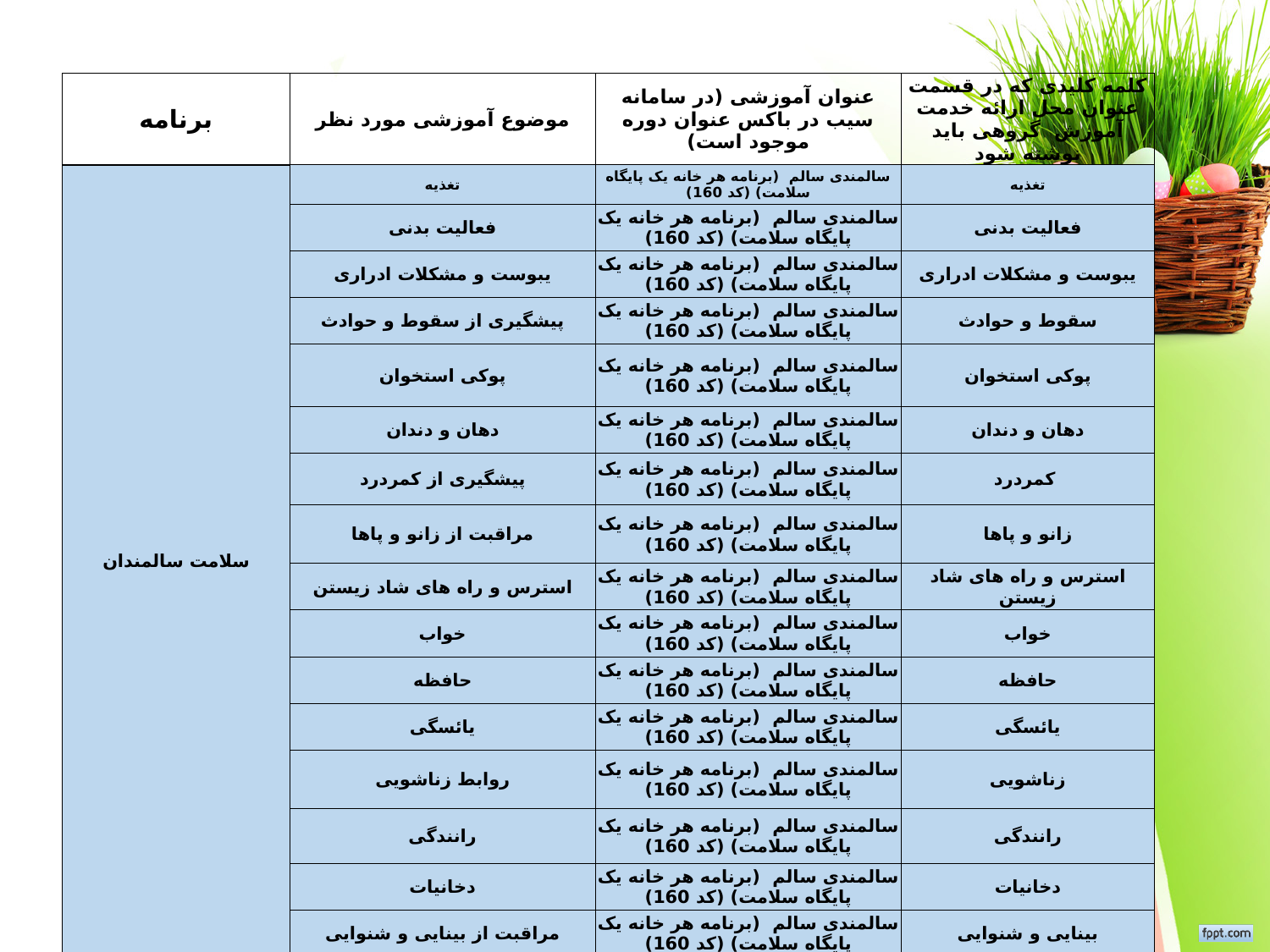

| برنامه | موضوع آموزشی مورد نظر | عنوان آموزشی (در سامانه سیب در باکس عنوان دوره موجود است) | کلمه کلیدی که در قسمت عنوان محل ارائه خدمت آموزش گروهی باید نوشته شود |
| --- | --- | --- | --- |
| سلامت سالمندان | تغذیه | سالمندی سالم (برنامه هر خانه يک پايگاه سلامت) (کد 160) | تغذیه |
|  | فعالیت بدنی | سالمندی سالم (برنامه هر خانه يک پايگاه سلامت) (کد 160) | فعالیت بدنی |
|  | یبوست و مشکلات ادراری | سالمندی سالم (برنامه هر خانه يک پايگاه سلامت) (کد 160) | یبوست و مشکلات ادراری |
|  | پیشگیری از سقوط و حوادث | سالمندی سالم (برنامه هر خانه يک پايگاه سلامت) (کد 160) | سقوط و حوادث |
|  | پوکی استخوان | سالمندی سالم (برنامه هر خانه يک پايگاه سلامت) (کد 160) | پوکی استخوان |
|  | دهان و دندان | سالمندی سالم (برنامه هر خانه يک پايگاه سلامت) (کد 160) | دهان و دندان |
|  | پیشگیری از کمردرد | سالمندی سالم (برنامه هر خانه يک پايگاه سلامت) (کد 160) | کمردرد |
|  | مراقبت از زانو و پاها | سالمندی سالم (برنامه هر خانه يک پايگاه سلامت) (کد 160) | زانو و پاها |
|  | استرس و راه های شاد زیستن | سالمندی سالم (برنامه هر خانه يک پايگاه سلامت) (کد 160) | استرس و راه های شاد زیستن |
|  | خواب | سالمندی سالم (برنامه هر خانه يک پايگاه سلامت) (کد 160) | خواب |
|  | حافظه | سالمندی سالم (برنامه هر خانه يک پايگاه سلامت) (کد 160) | حافظه |
|  | یائسگی | سالمندی سالم (برنامه هر خانه يک پايگاه سلامت) (کد 160) | یائسگی |
|  | روابط زناشویی | سالمندی سالم (برنامه هر خانه يک پايگاه سلامت) (کد 160) | زناشویی |
|  | رانندگی | سالمندی سالم (برنامه هر خانه يک پايگاه سلامت) (کد 160) | رانندگی |
|  | دخانیات | سالمندی سالم (برنامه هر خانه يک پايگاه سلامت) (کد 160) | دخانیات |
|  | مراقبت از بینایی و شنوایی | سالمندی سالم (برنامه هر خانه يک پايگاه سلامت) (کد 160) | بینایی و شنوایی |